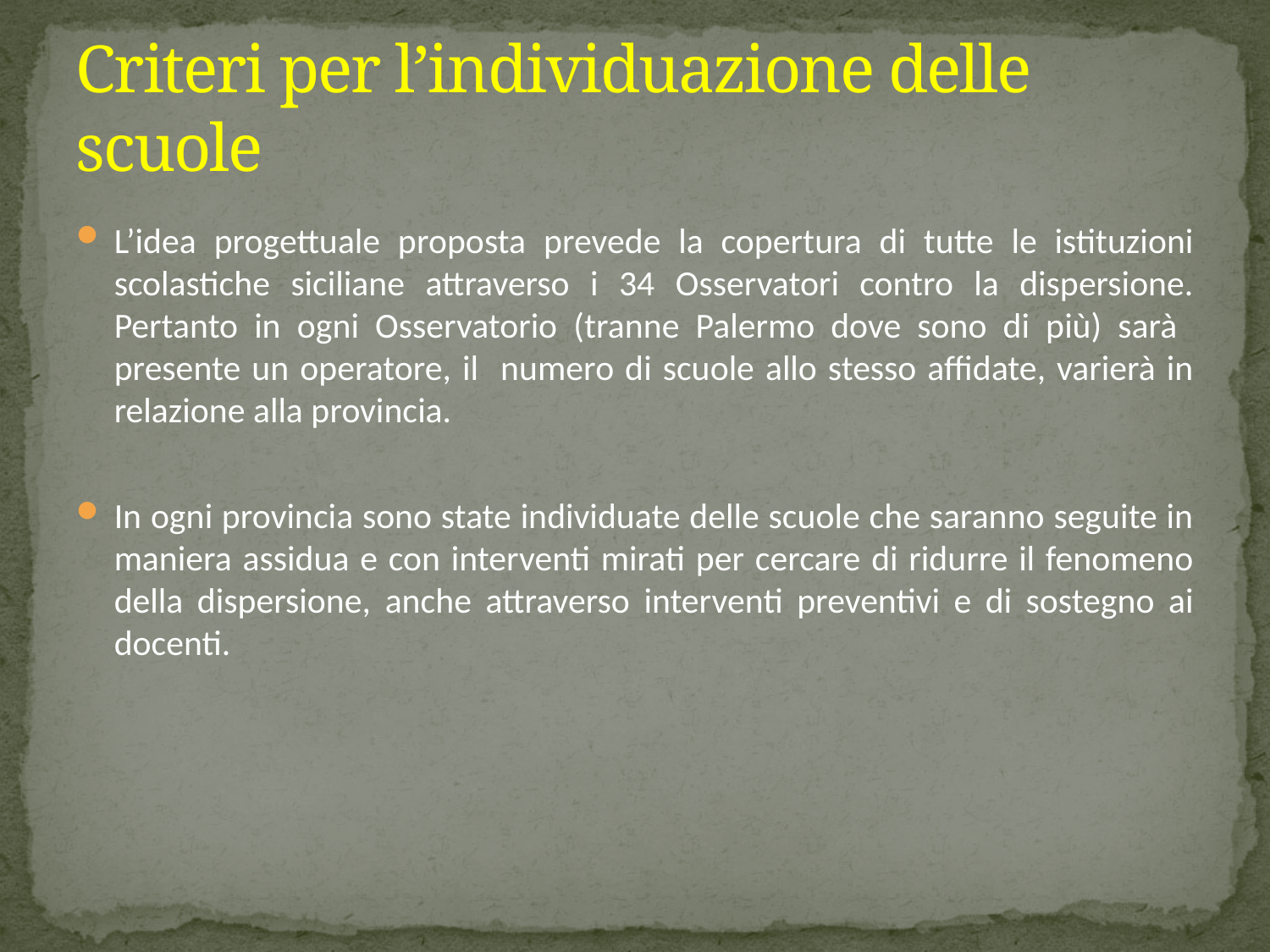

# Criteri per l’individuazione delle scuole
L’idea progettuale proposta prevede la copertura di tutte le istituzioni scolastiche siciliane attraverso i 34 Osservatori contro la dispersione. Pertanto in ogni Osservatorio (tranne Palermo dove sono di più) sarà  presente un operatore, il  numero di scuole allo stesso affidate, varierà in relazione alla provincia.

In ogni provincia sono state individuate delle scuole che saranno seguite in maniera assidua e con interventi mirati per cercare di ridurre il fenomeno della dispersione, anche attraverso interventi preventivi e di sostegno ai docenti.